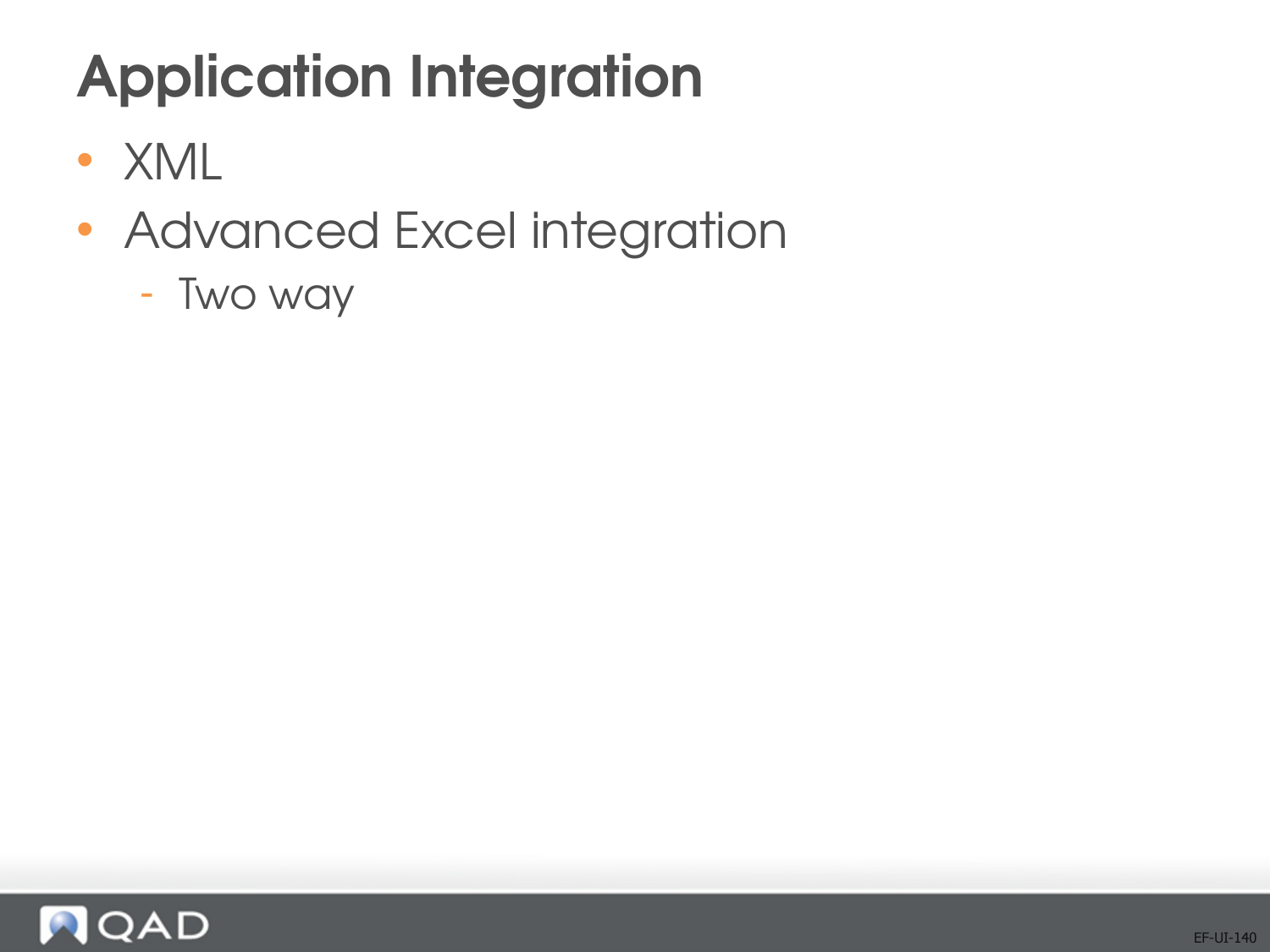

# Application Integration
XML
Advanced Excel integration
Two way

EF-UI-140